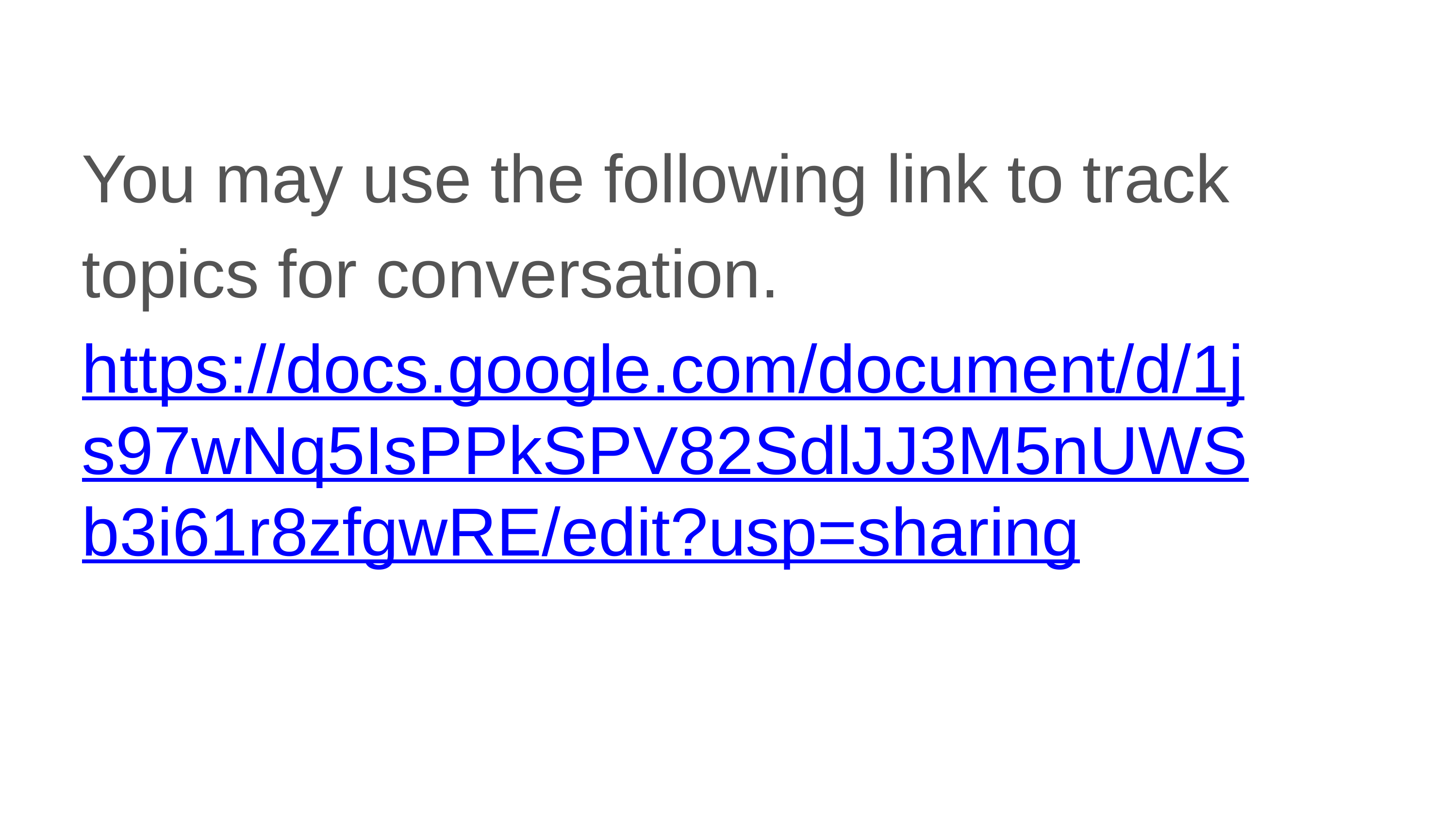

You may use the following link to track topics for conversation.
https://docs.google.com/document/d/1js97wNq5IsPPkSPV82SdlJJ3M5nUWSb3i61r8zfgwRE/edit?usp=sharing